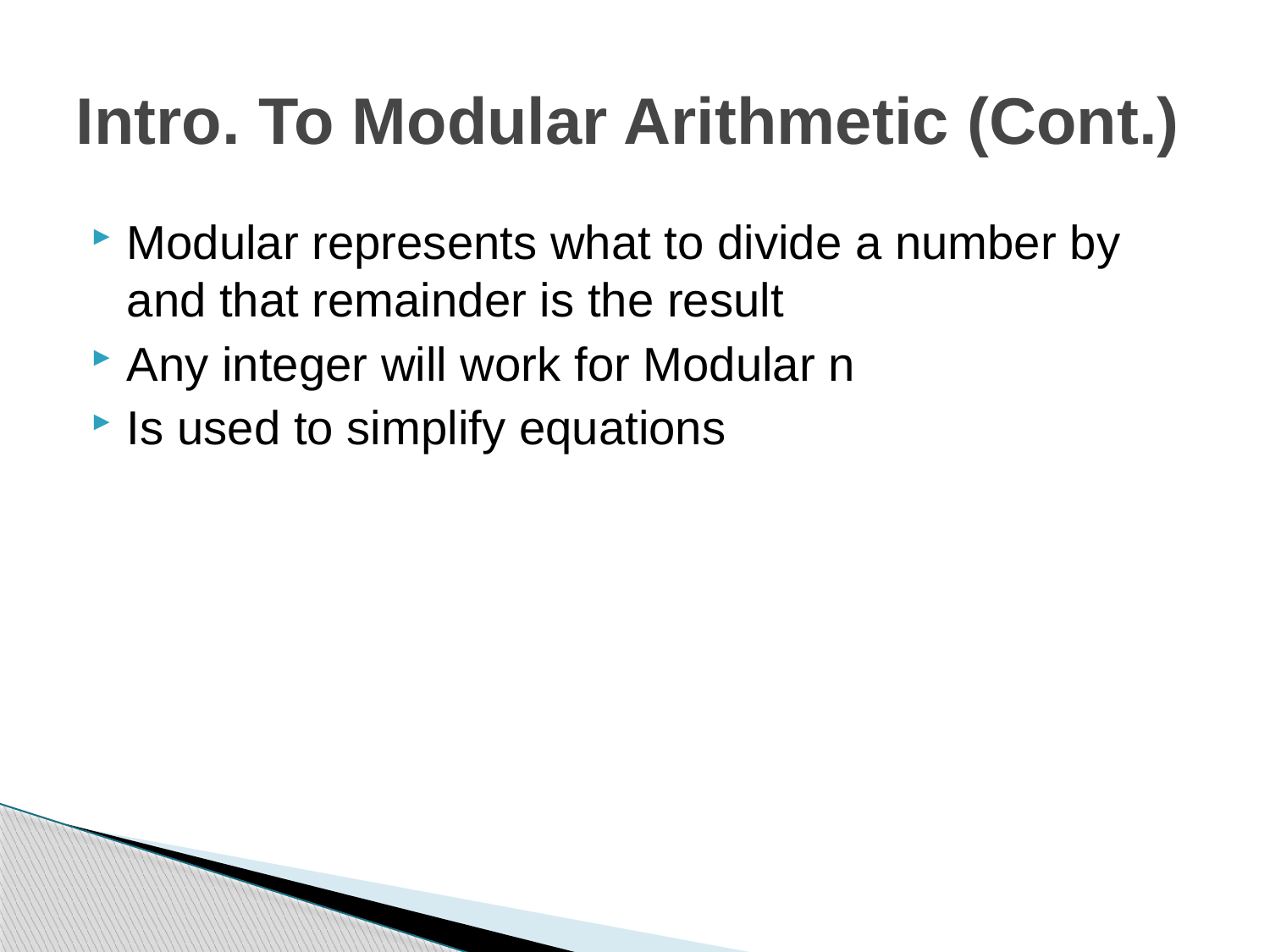

# Intro. To Modular Arithmetic (Cont.)
Modular represents what to divide a number by and that remainder is the result
Any integer will work for Modular n
Is used to simplify equations